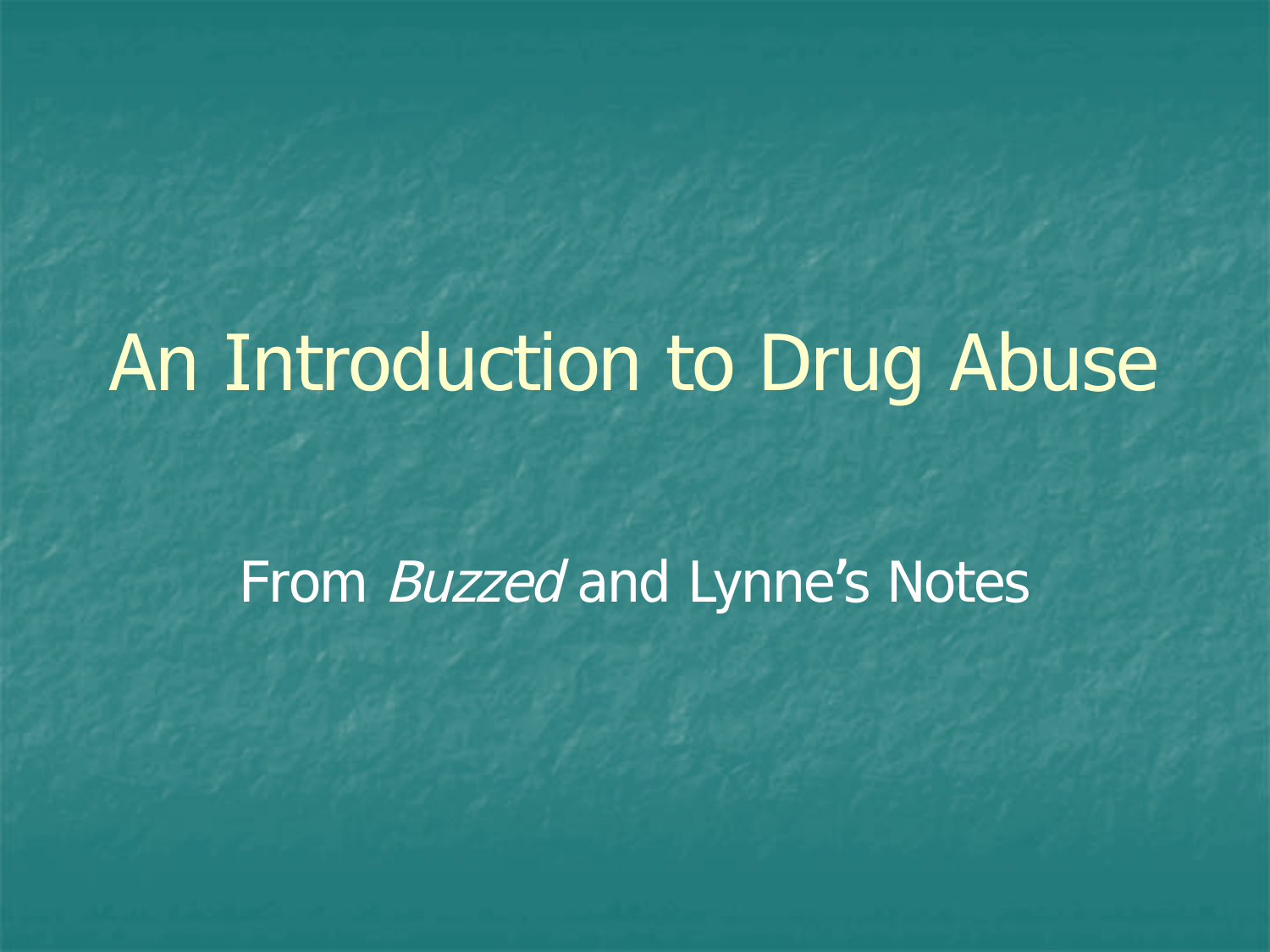

# An Introduction to Drug Abuse
From Buzzed and Lynne’s Notes